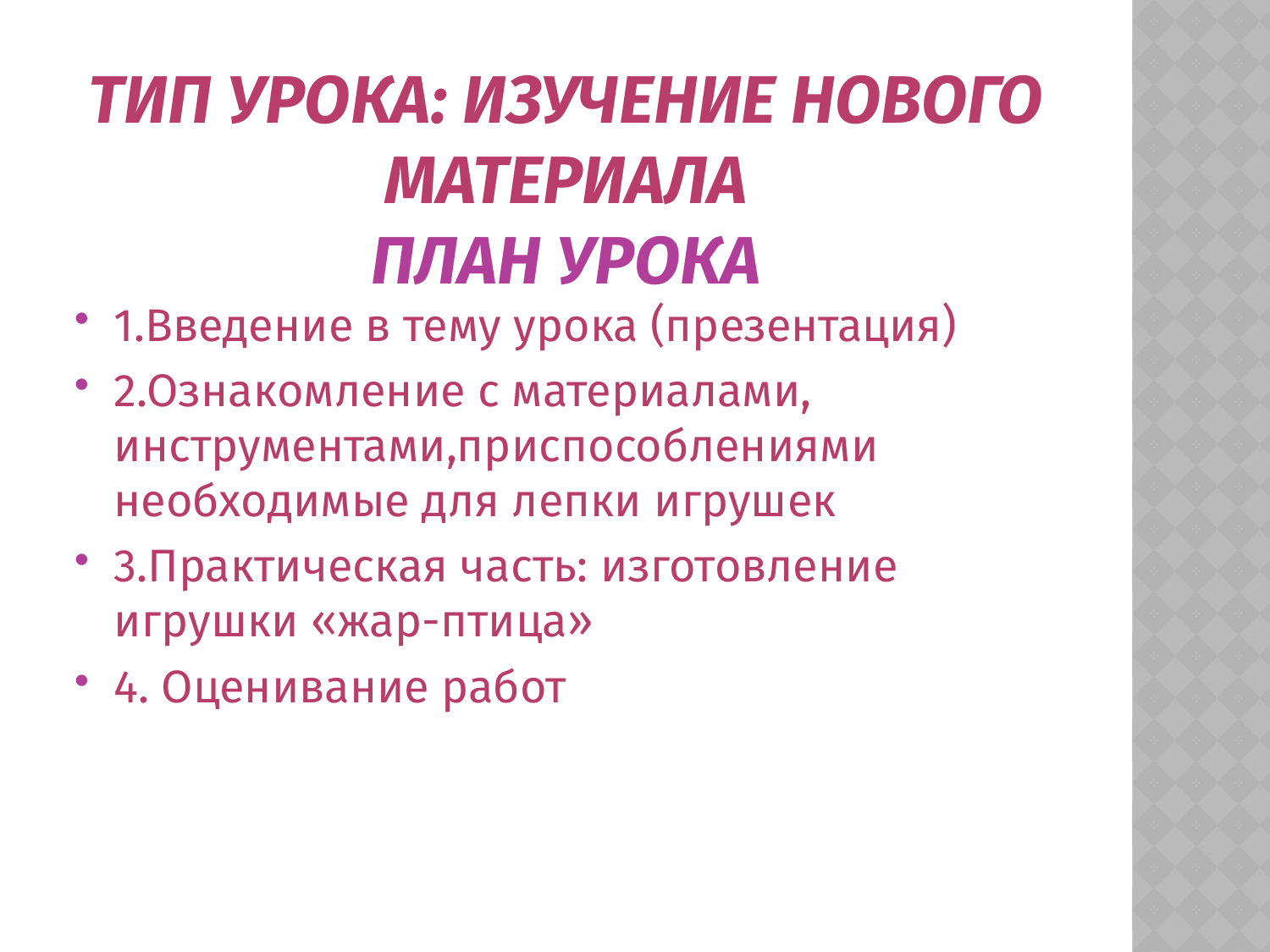

# Тип урока: Изучение нового материала План урока

1.Введение в тему урока (презентация)
2.Ознакомление с материалами, инструментами,приспособлениями необходимые для лепки игрушек
3.Практическая часть: изготовление игрушки «жар-птица»
4. Оценивание работ